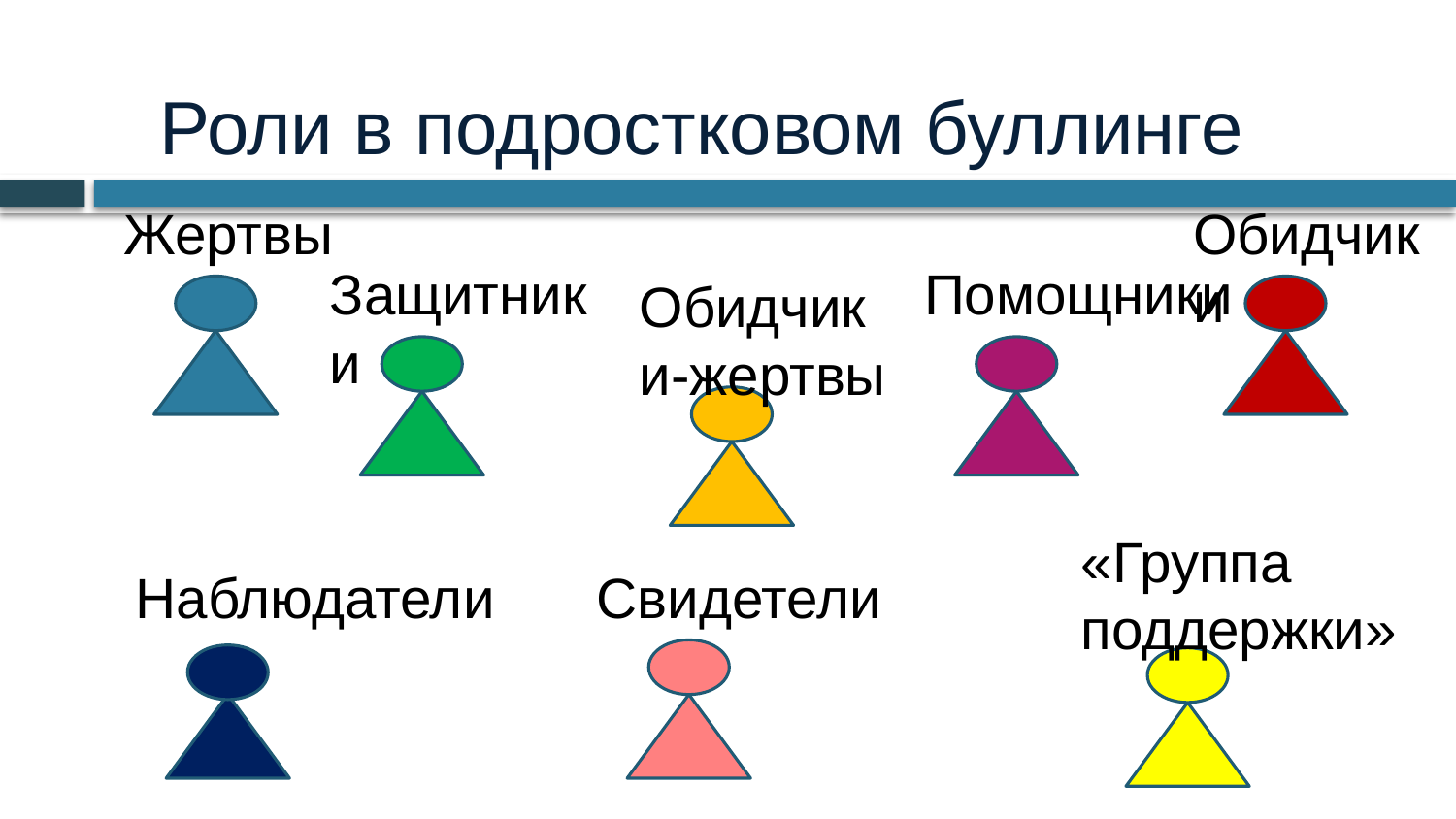

# Роли в подростковом буллинге
Жертвы

Обидчики

Защитники

Помощники

Обидчики-жертвы

«Группа поддержки»

Наблюдатели

Свидетели